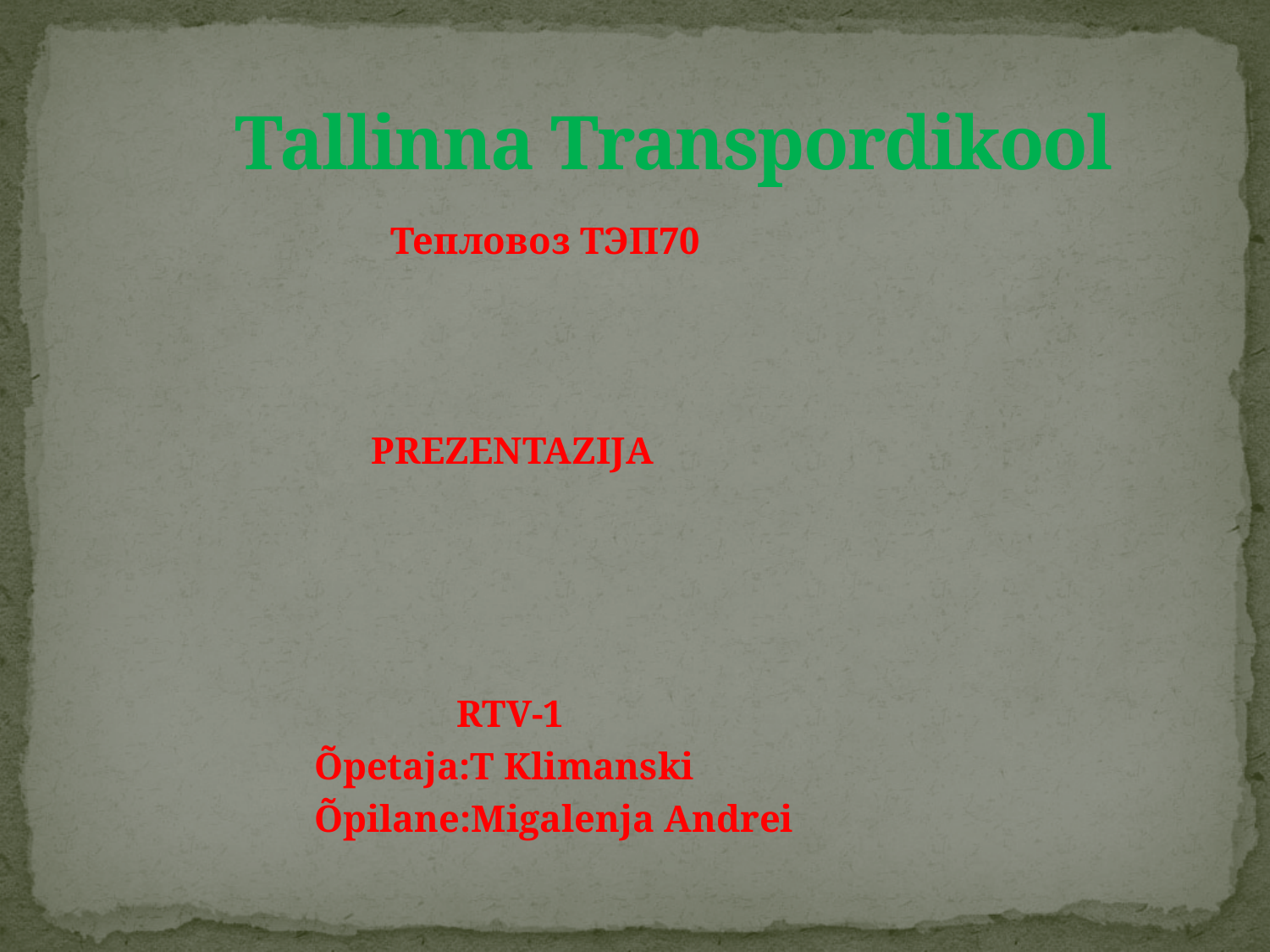

# Tallinna Transpordikool
                                 Тепловоз ТЭП70

                               PREZENTAZIJA

                                        RTV-1
                         Õpetaja:T Klimanski
                         Õpilane:Migalenja Andrei